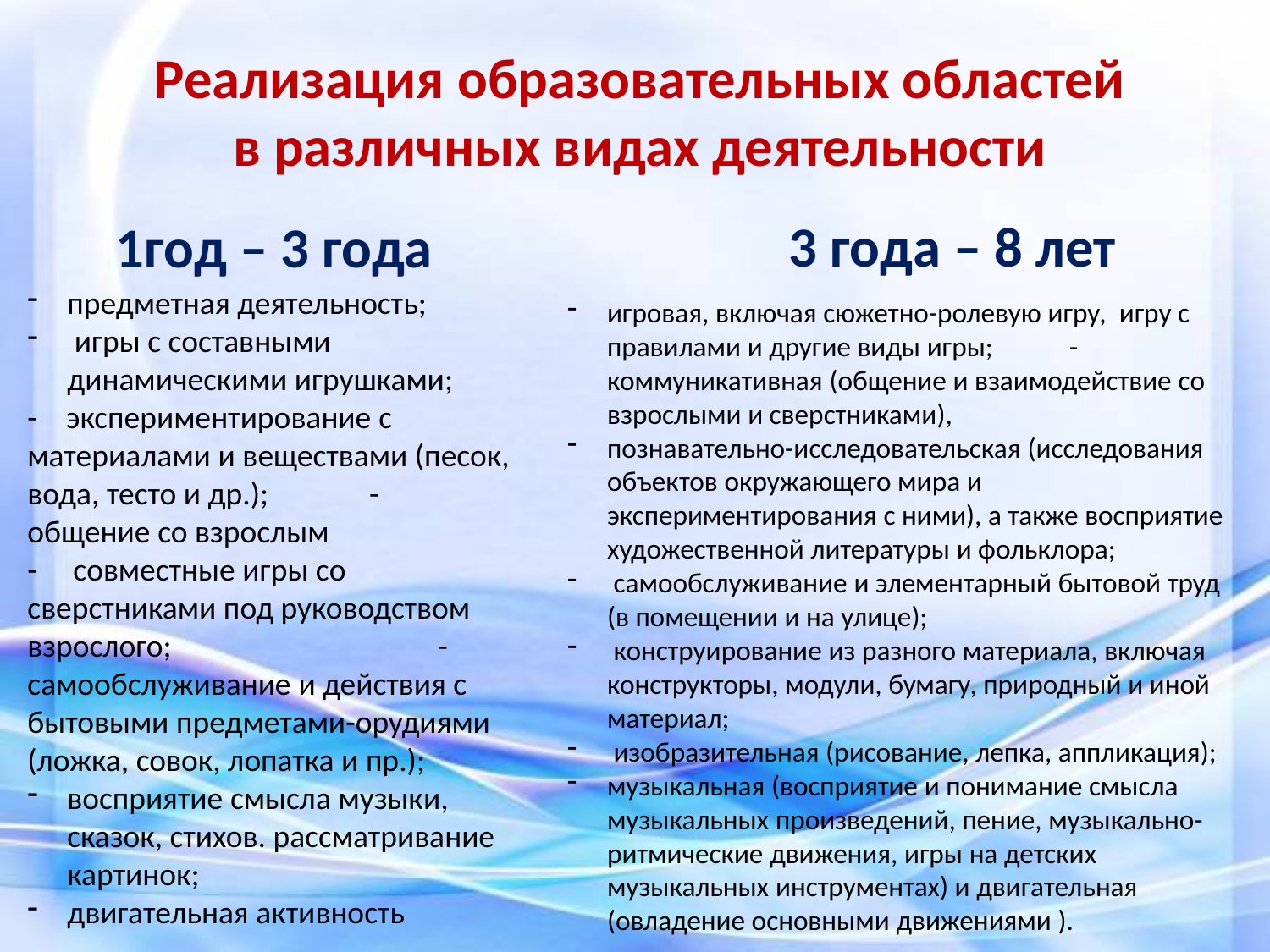

Реализация образовательных областей в различных видах деятельности
3 года – 8 лет
1год – 3 года
предметная деятельность;
 игры с составными динамическими игрушками;
-    экспериментирование с материалами и веществами (песок, вода, тесто и др.);              -     общение со взрослым
-     совместные игры со сверстниками под руководством взрослого;                                     -     самообслуживание и действия с бытовыми предметами-орудиями (ложка, совок, лопатка и пр.);
восприятие смысла музыки, сказок, стихов. рассматривание картинок;
двигательная активность
игровая, включая сюжетно-ролевую игру,  игру с правилами и другие виды игры;            - коммуникативная (общение и взаимодействие со взрослыми и сверстниками),
познавательно-исследовательская (исследования объектов окружающего мира и экспериментирования с ними), а также восприятие художественной литературы и фольклора;
 самообслуживание и элементарный бытовой труд (в помещении и на улице);
 конструирование из разного материала, включая конструкторы, модули, бумагу, природный и иной материал;
 изобразительная (рисование, лепка, аппликация);
музыкальная (восприятие и понимание смысла музыкальных произведений, пение, музыкально-ритмические движения, игры на детских музыкальных инструментах) и двигательная (овладение основными движениями ).